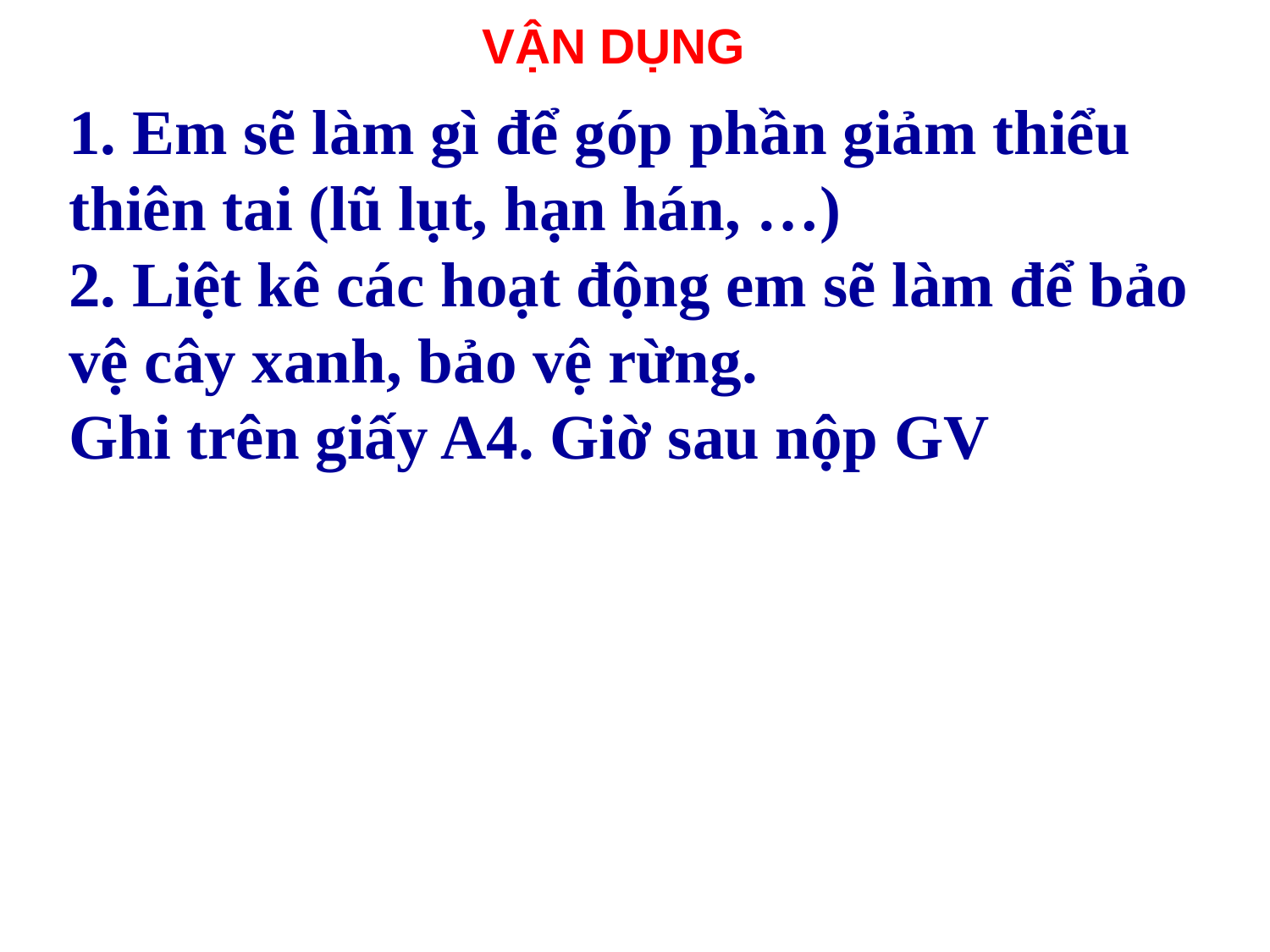

# VẬN DỤNG
1. Em sẽ làm gì để góp phần giảm thiểu thiên tai (lũ lụt, hạn hán, …)
2. Liệt kê các hoạt động em sẽ làm để bảo vệ cây xanh, bảo vệ rừng.
Ghi trên giấy A4. Giờ sau nộp GV